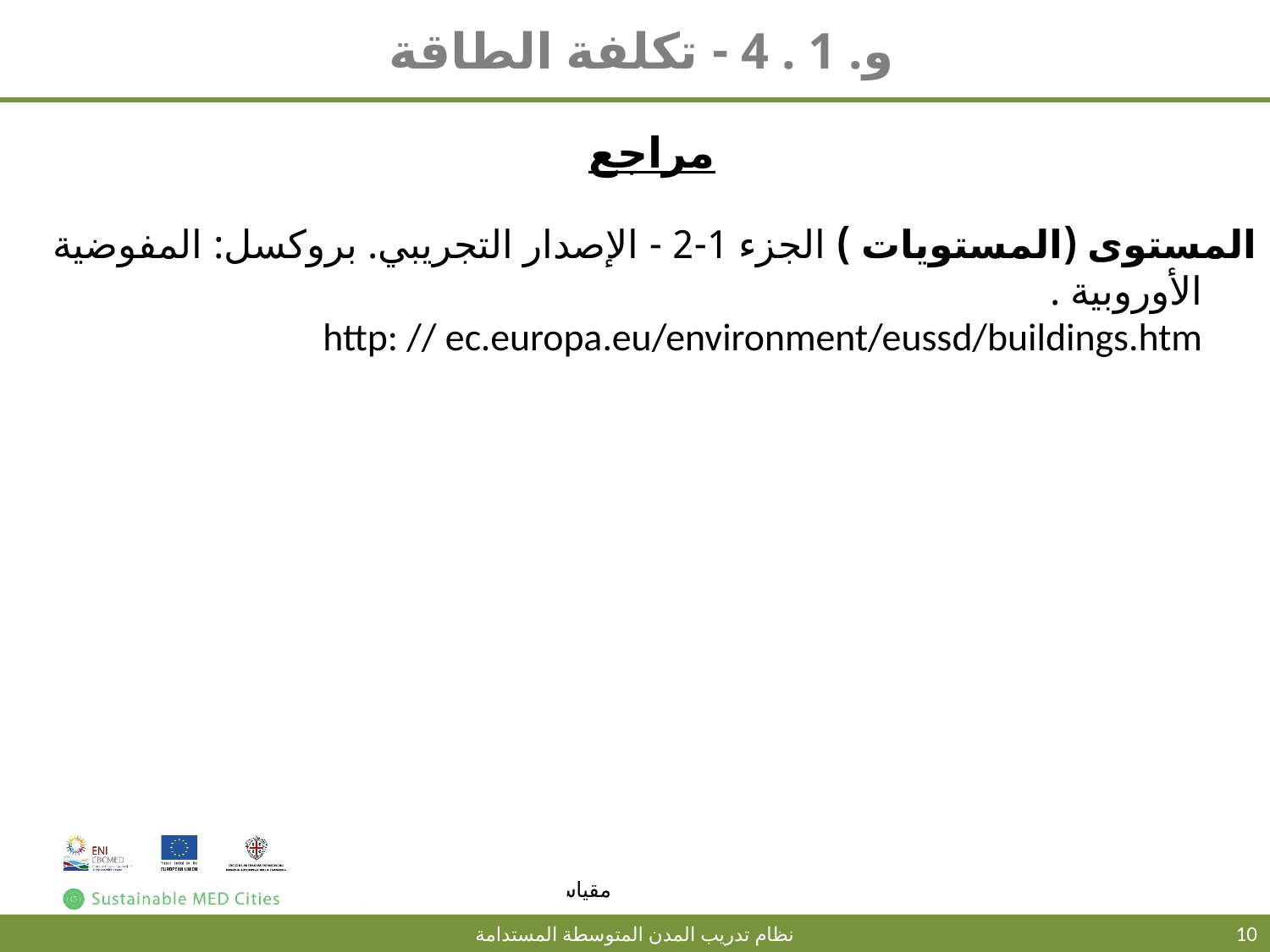

# و. 1 . 4 - تكلفة الطاقة
مراجع

المستوى (المستويات ) الجزء 1-2 - الإصدار التجريبي. بروكسل: المفوضية الأوروبية .
http: // ec.europa.eu/environment/eussd/buildings.htm

10